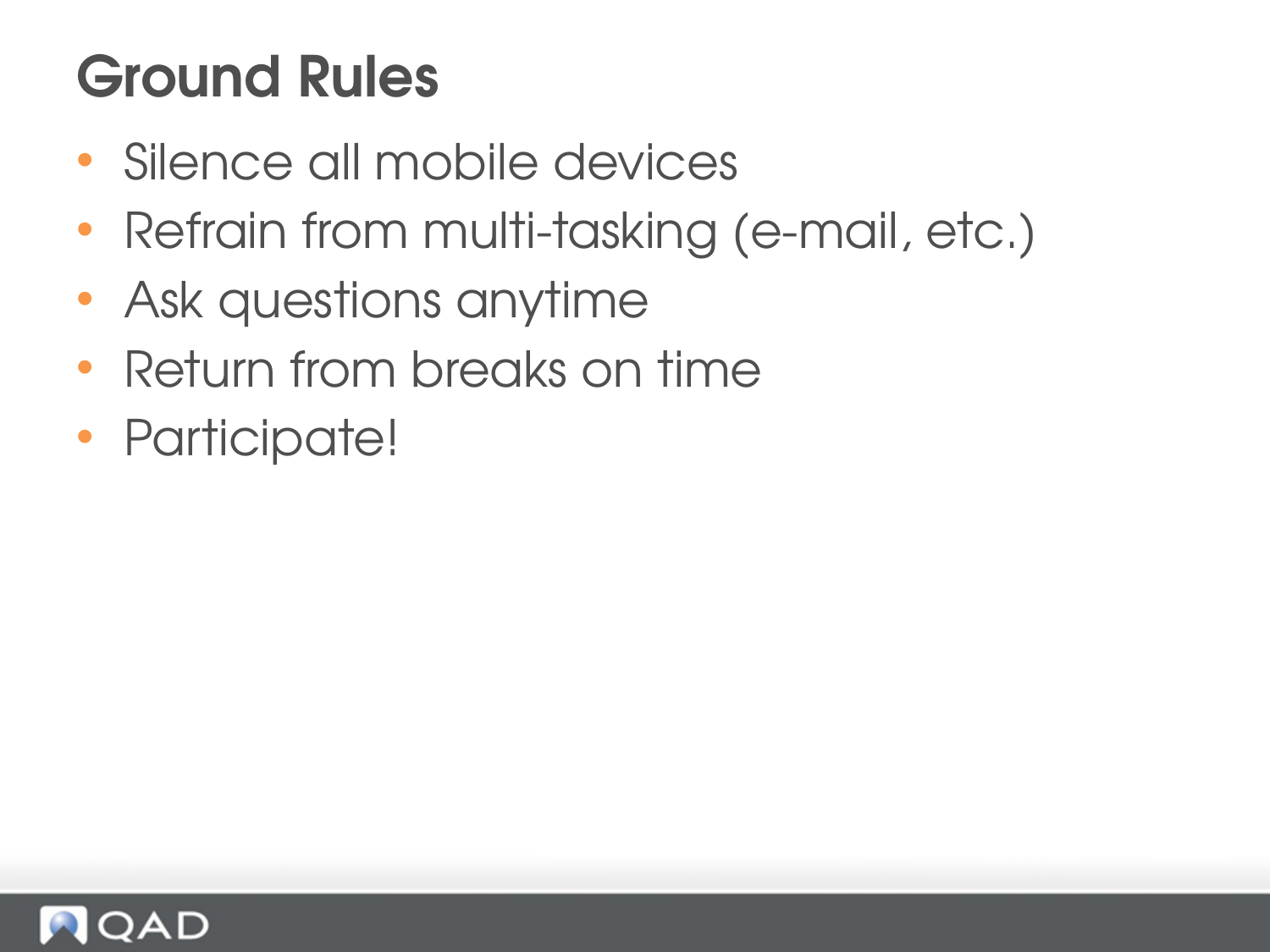

# Ground Rules
Silence all mobile devices
Refrain from multi-tasking (e-mail, etc.)
Ask questions anytime
Return from breaks on time
Participate!